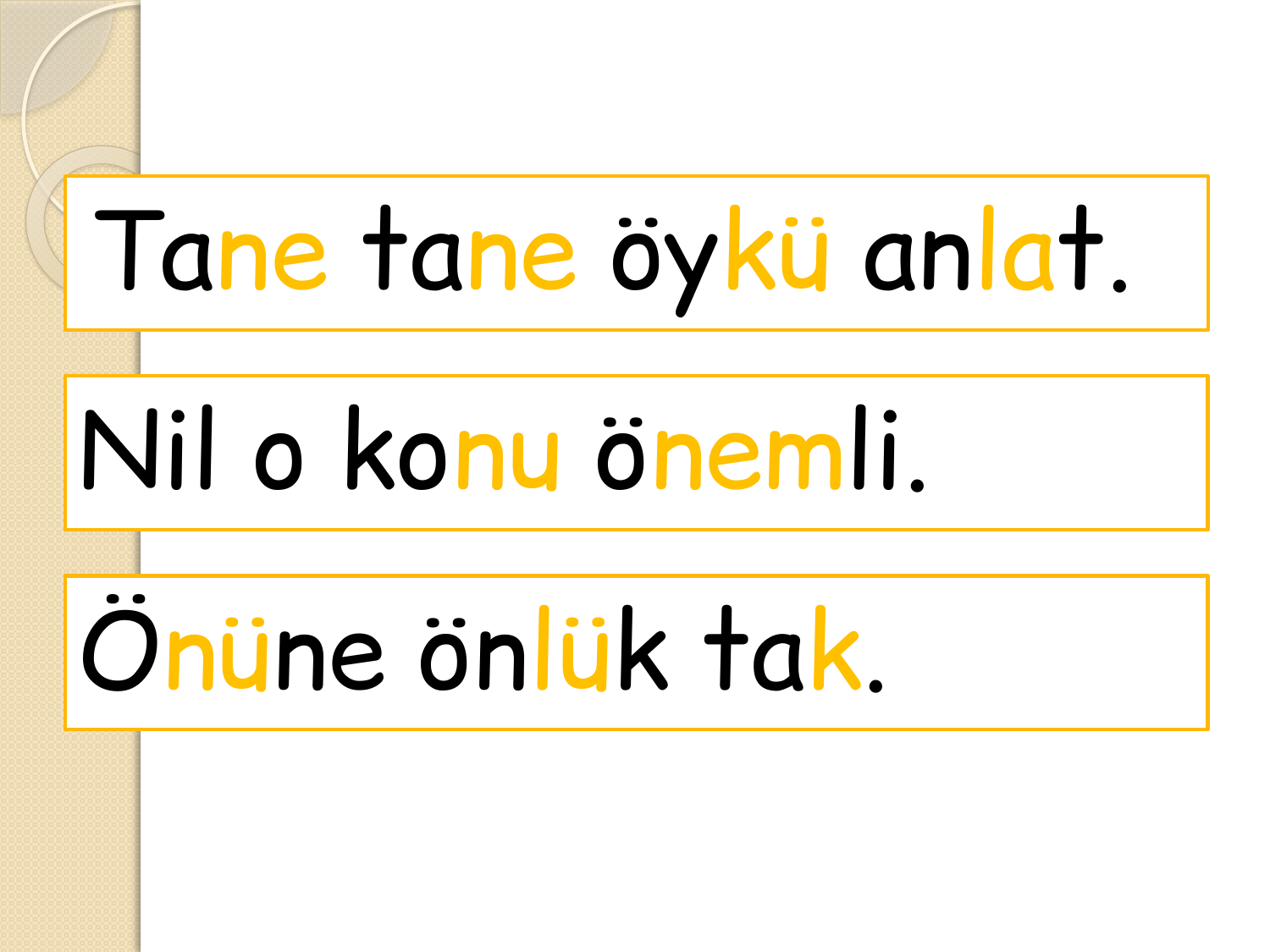

Tane tane öykü anlat.
Nil o konu önemli.
Önüne önlük tak.